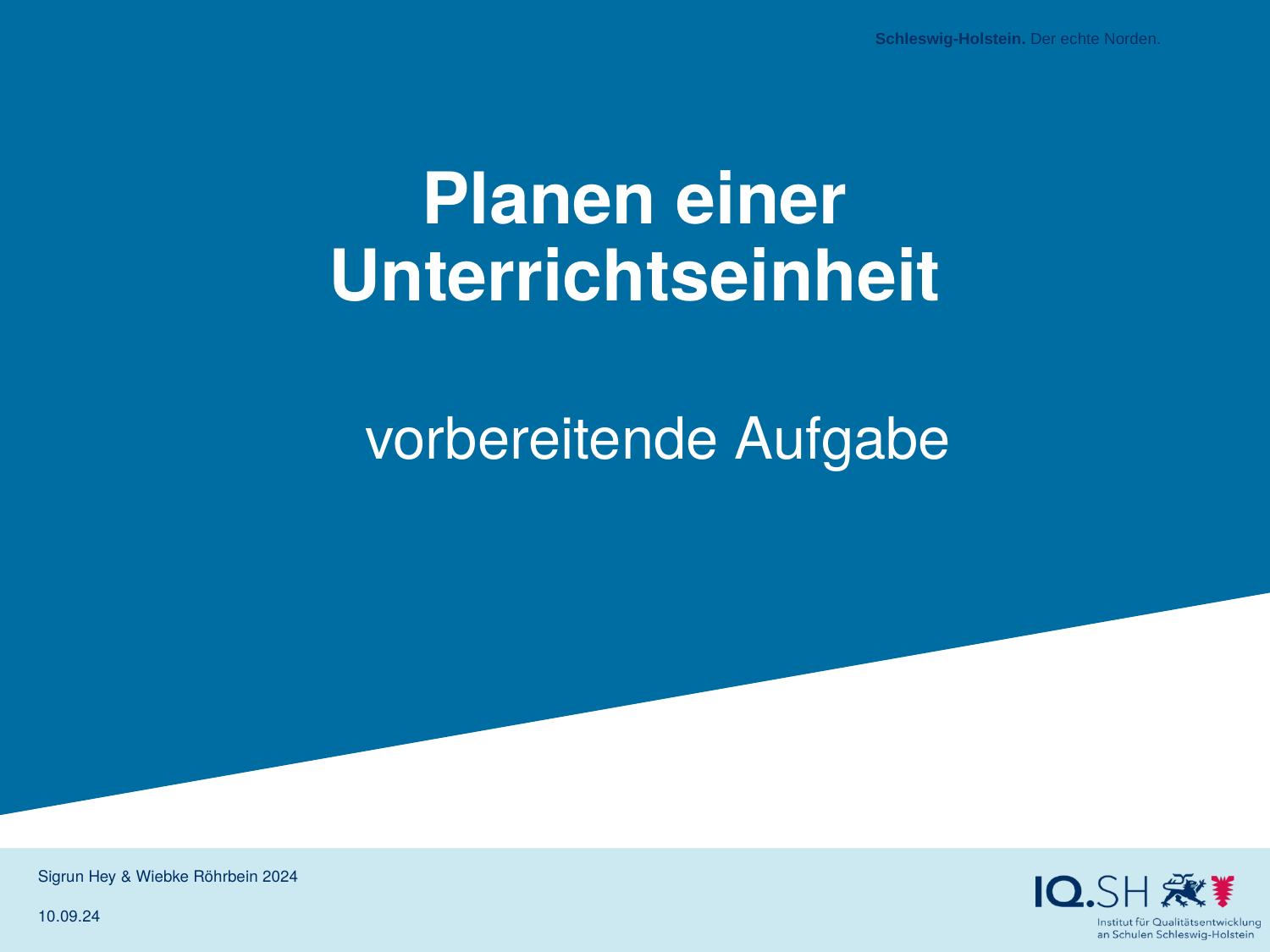

# Planen einer Unterrichtseinheit
vorbereitende Aufgabe
Sigrun Hey & Wiebke Röhrbein 2024
10.09.24